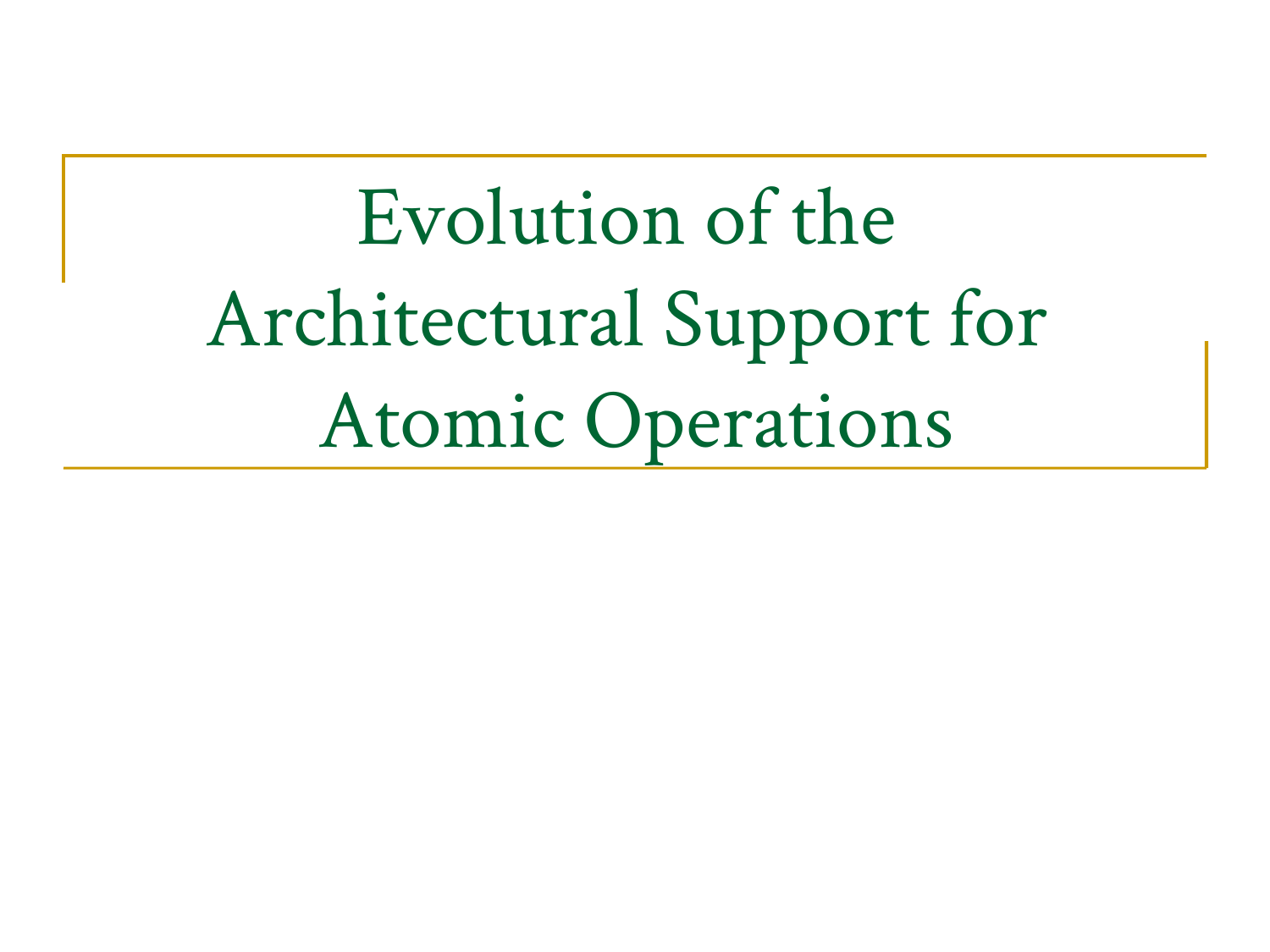

# Evolution of the Architectural Support for Atomic Operations